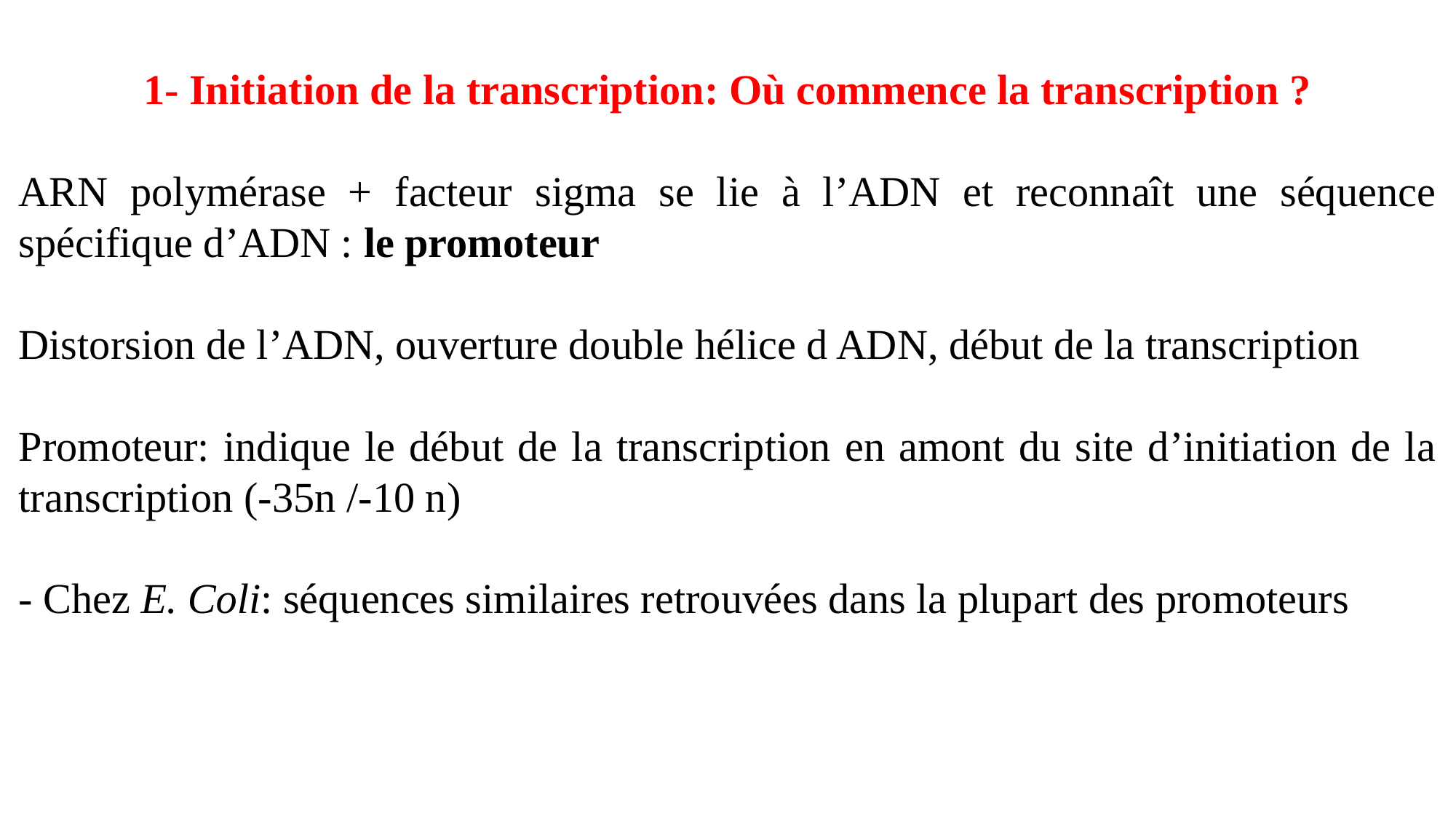

1- Initiation de la transcription: Où commence la transcription ?

ARN polymérase + facteur sigma se lie à l’ADN et reconnaît une séquence spécifique d’ADN : le promoteur

Distorsion de l’ADN, ouverture double hélice d ADN, début de la transcription

Promoteur: indique le début de la transcription en amont du site d’initiation de la transcription (-35n /-10 n)

- Chez E. Coli: séquences similaires retrouvées dans la plupart des promoteurs